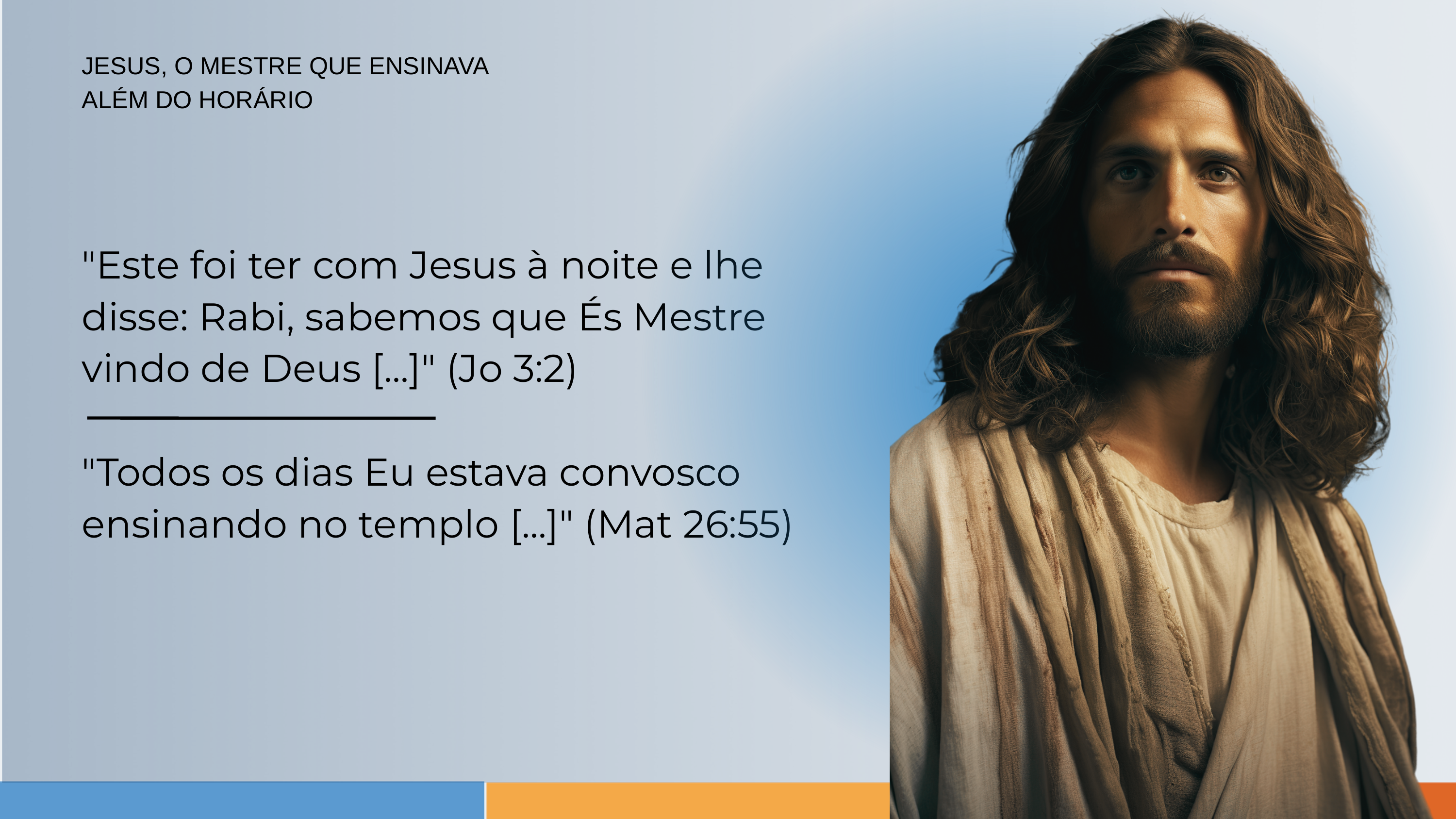

JESUS, O MESTRE QUE ENSINAVA
ALÉM DO HORÁRIO
"Este foi ter com Jesus à noite e lhe disse: Rabi, sabemos que És Mestre vindo de Deus [...]" (Jo 3:2)

"Todos os dias Eu estava convosco ensinando no templo [...]" (Mat 26:55)